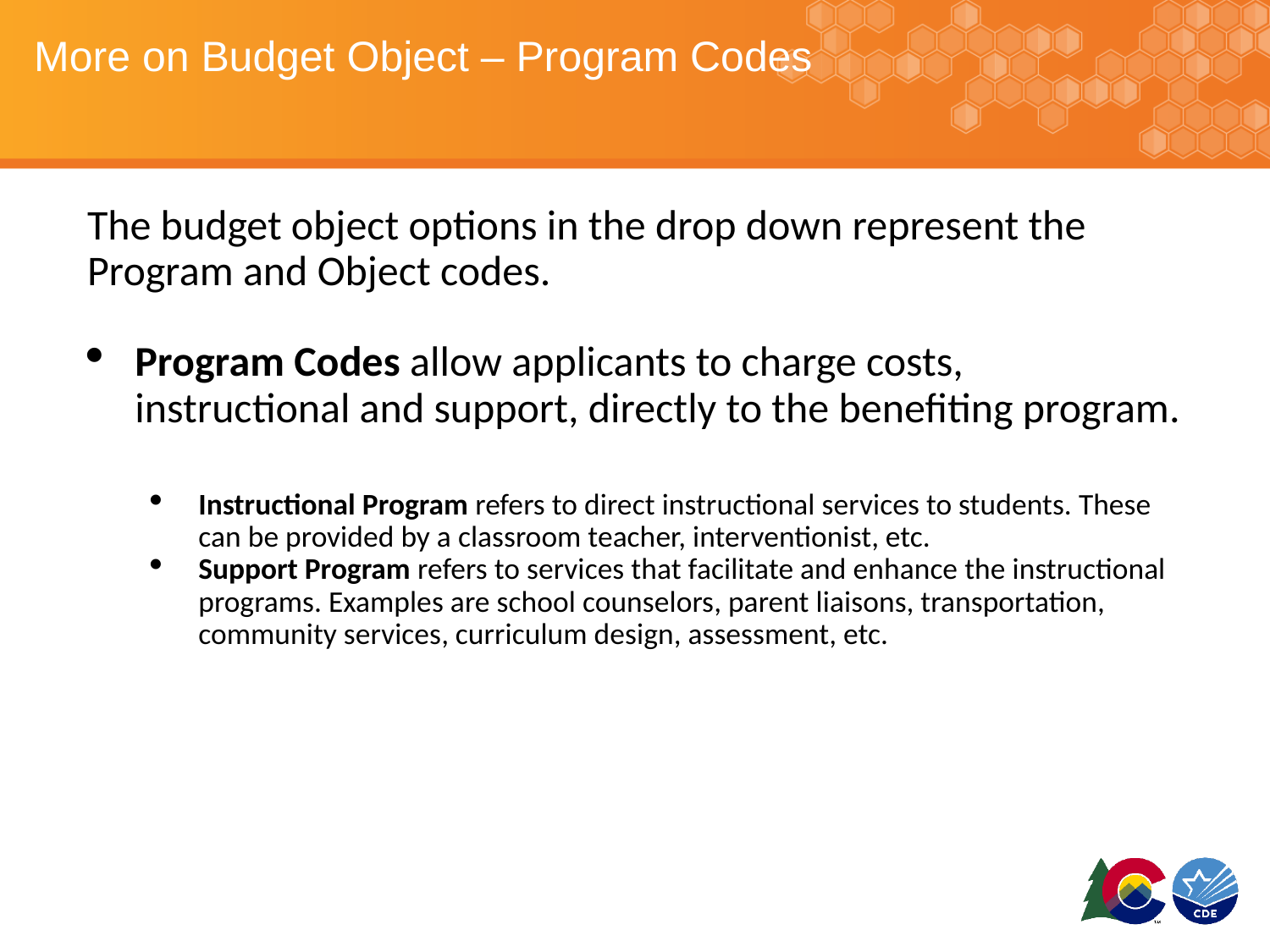

# More on Budget Object – Program Codes
The budget object options in the drop down represent the Program and Object codes.

Program Codes allow applicants to charge costs, instructional and support, directly to the benefiting program.

Instructional Program refers to direct instructional services to students. These can be provided by a classroom teacher, interventionist, etc.
Support Program refers to services that facilitate and enhance the instructional programs. Examples are school counselors, parent liaisons, transportation, community services, curriculum design, assessment, etc.